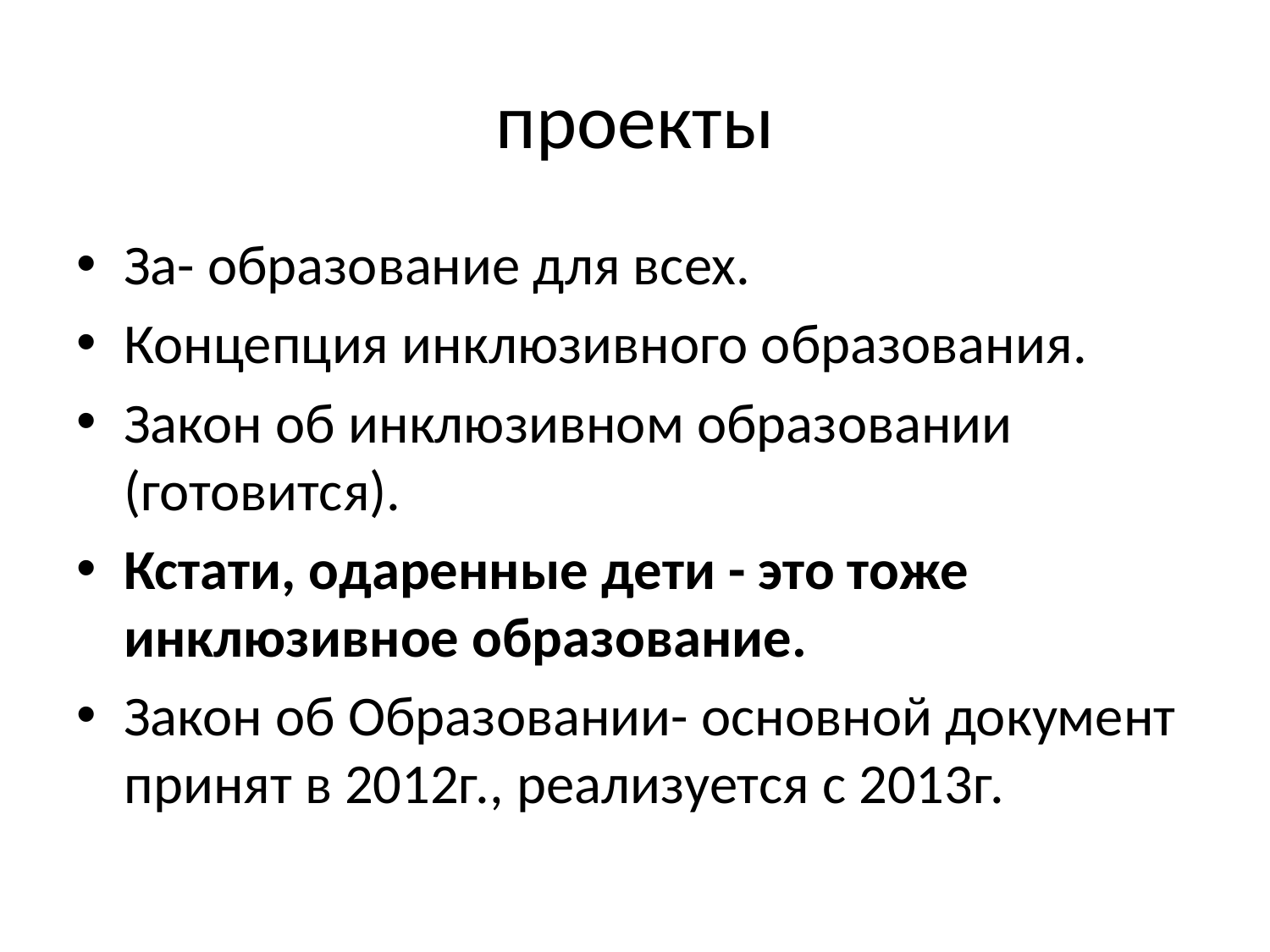

# проекты
За- образование для всех.
Концепция инклюзивного образования.
Закон об инклюзивном образовании (готовится).
Кстати, одаренные дети - это тоже инклюзивное образование.
Закон об Образовании- основной документ  принят в 2012г., реализуется с 2013г.